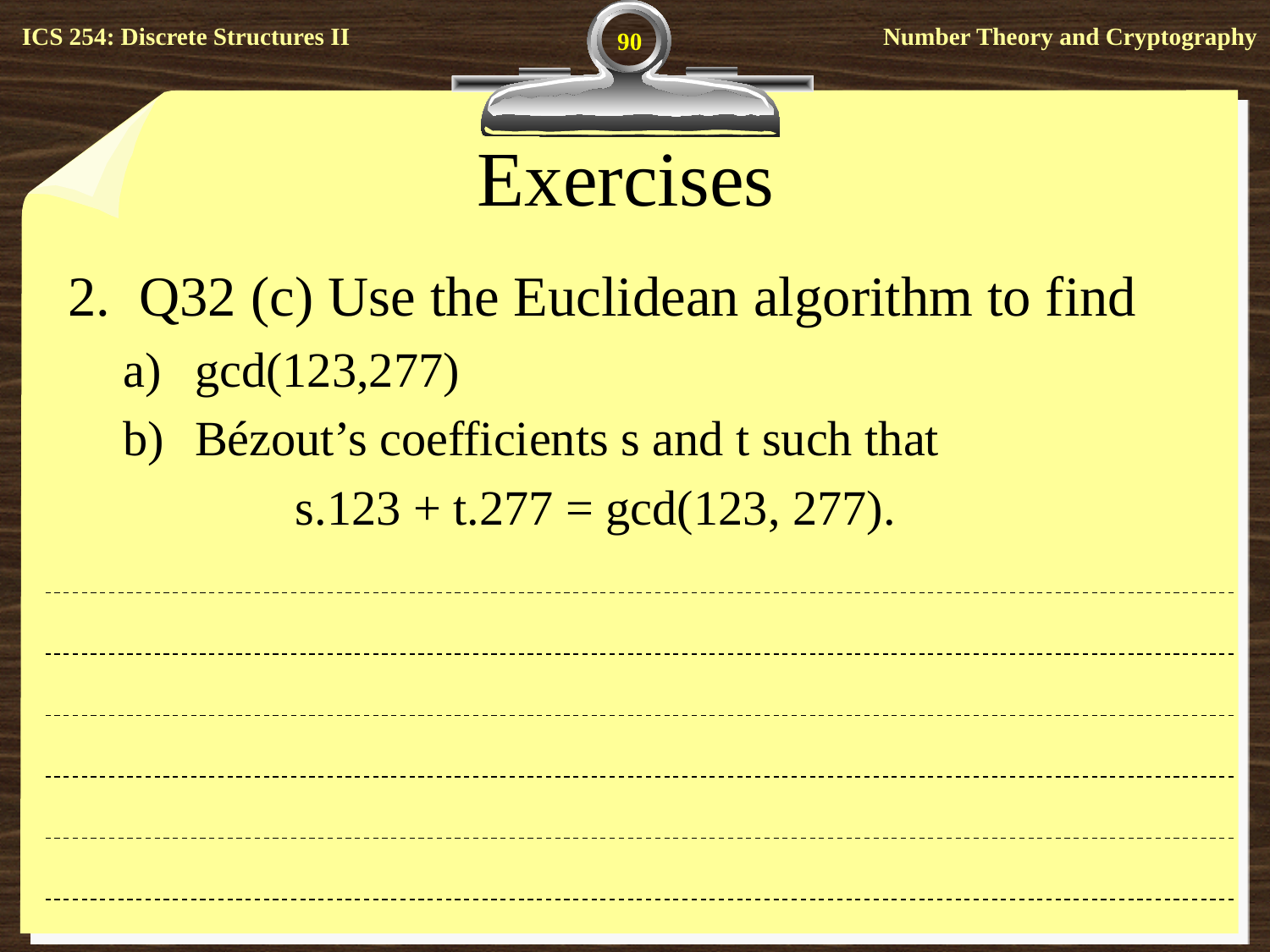

90
# Exercises
Q32 (c) Use the Euclidean algorithm to find
gcd(123,277)
Bézout’s coefficients s and t such that
              s.123 + t.277 = gcd(123, 277).